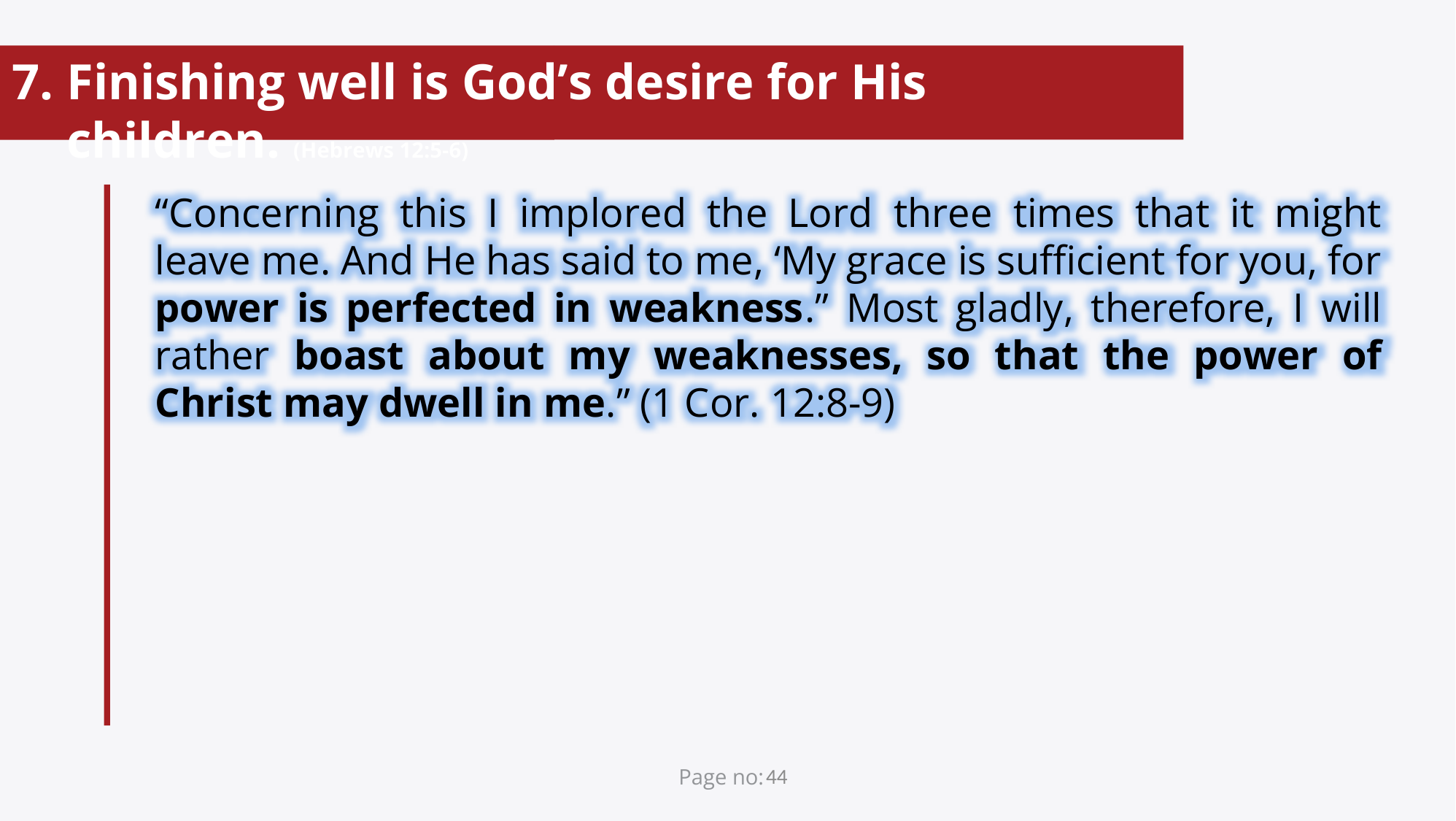

Finishing well is God’s desire for His children. (Hebrews 12:5-6)

“Concerning this I implored the Lord three times that it might leave me. And He has said to me, ‘My grace is sufficient for you, for power is perfected in weakness.” Most gladly, therefore, I will rather boast about my weaknesses, so that the power of Christ may dwell in me.” (1 Cor. 12:8-9)